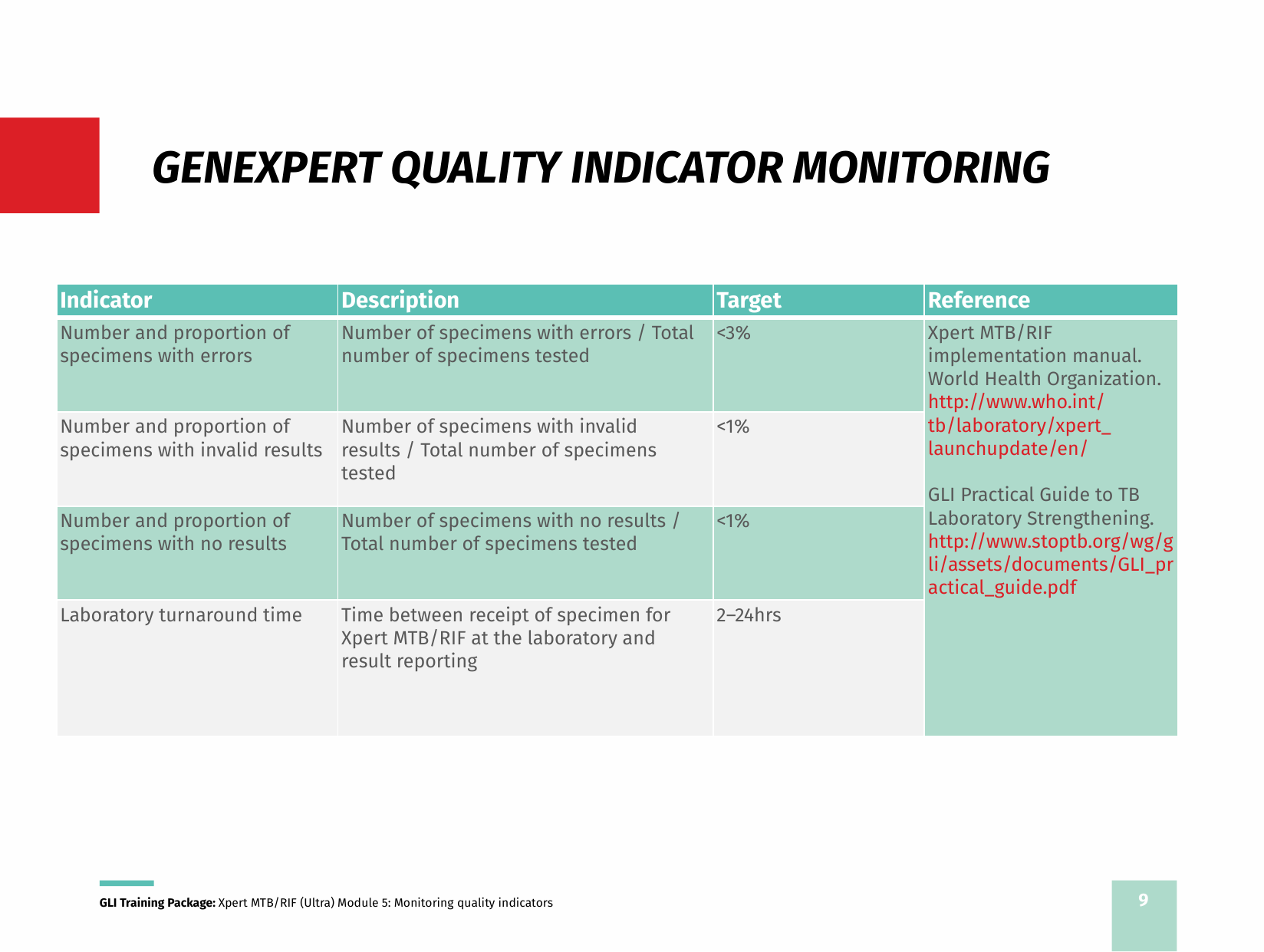

GENEXPERT QUALITY INDICATOR MONITORING
| Indicator | Description | Target | Reference |
| --- | --- | --- | --- |
| Number and proportion of specimens with errors | Number of specimens with errors / Total number of specimens tested | <3% | Xpert MTB/RIF implementation manual. World Health Organization. http://www.who.int/ tb/laboratory/xpert\_ launchupdate/en/ GLI Practical Guide to TB Laboratory Strengthening. http://www.stoptb.org/wg/gli/assets/documents/GLI\_practical\_guide.pdf |
| Number and proportion of specimens with invalid results | Number of specimens with invalid results / Total number of specimens tested | <1% |  |
| Number and proportion of specimens with no results | Number of specimens with no results / Total number of specimens tested | <1% |  |
| Laboratory turnaround time | Time between receipt of specimen for Xpert MTB/RIF at the laboratory and result reporting | 2–24hrs |  |